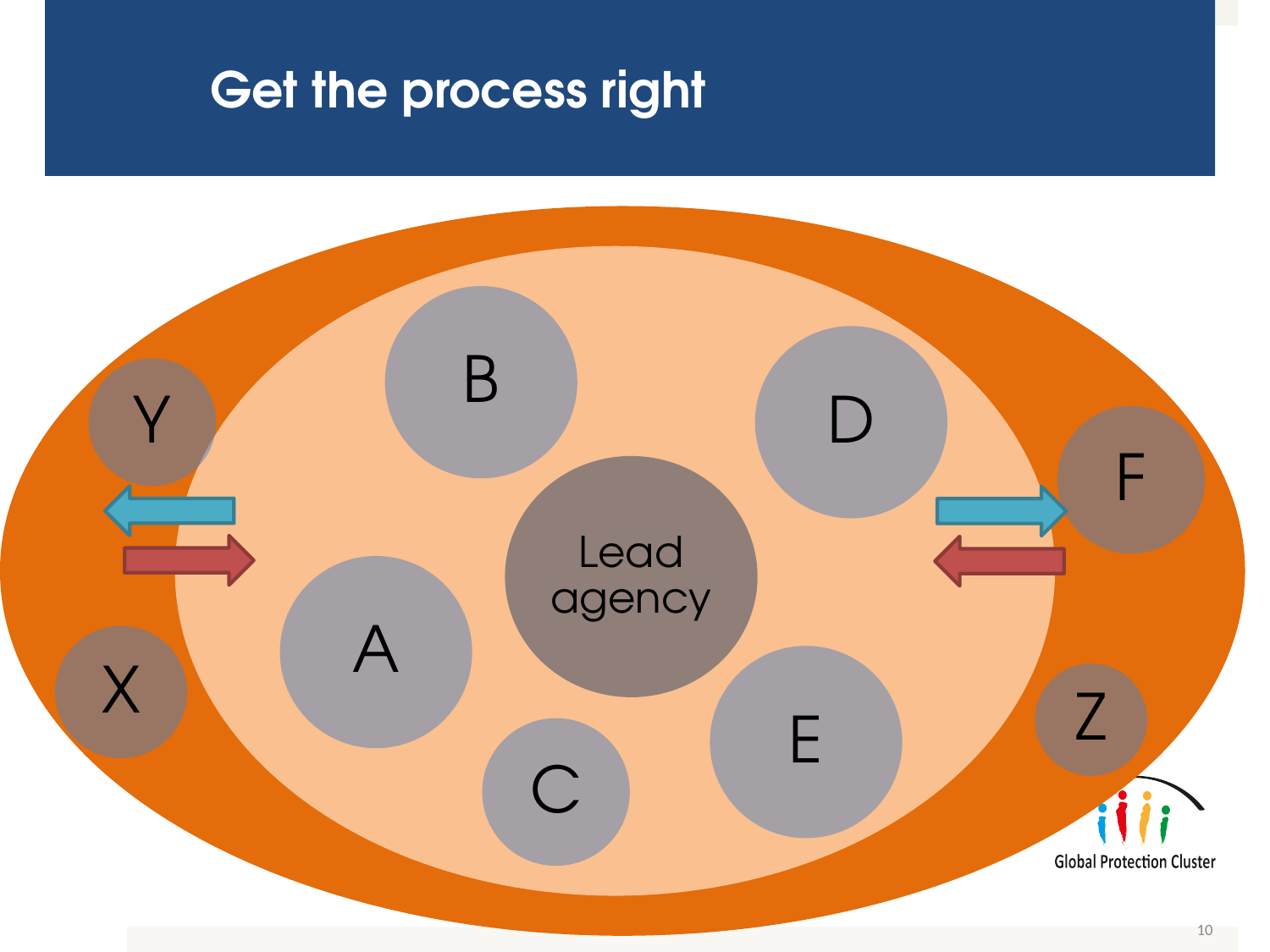

# Get the process right

Lead agency
D
F
Z
E
C
A
X
Y
B